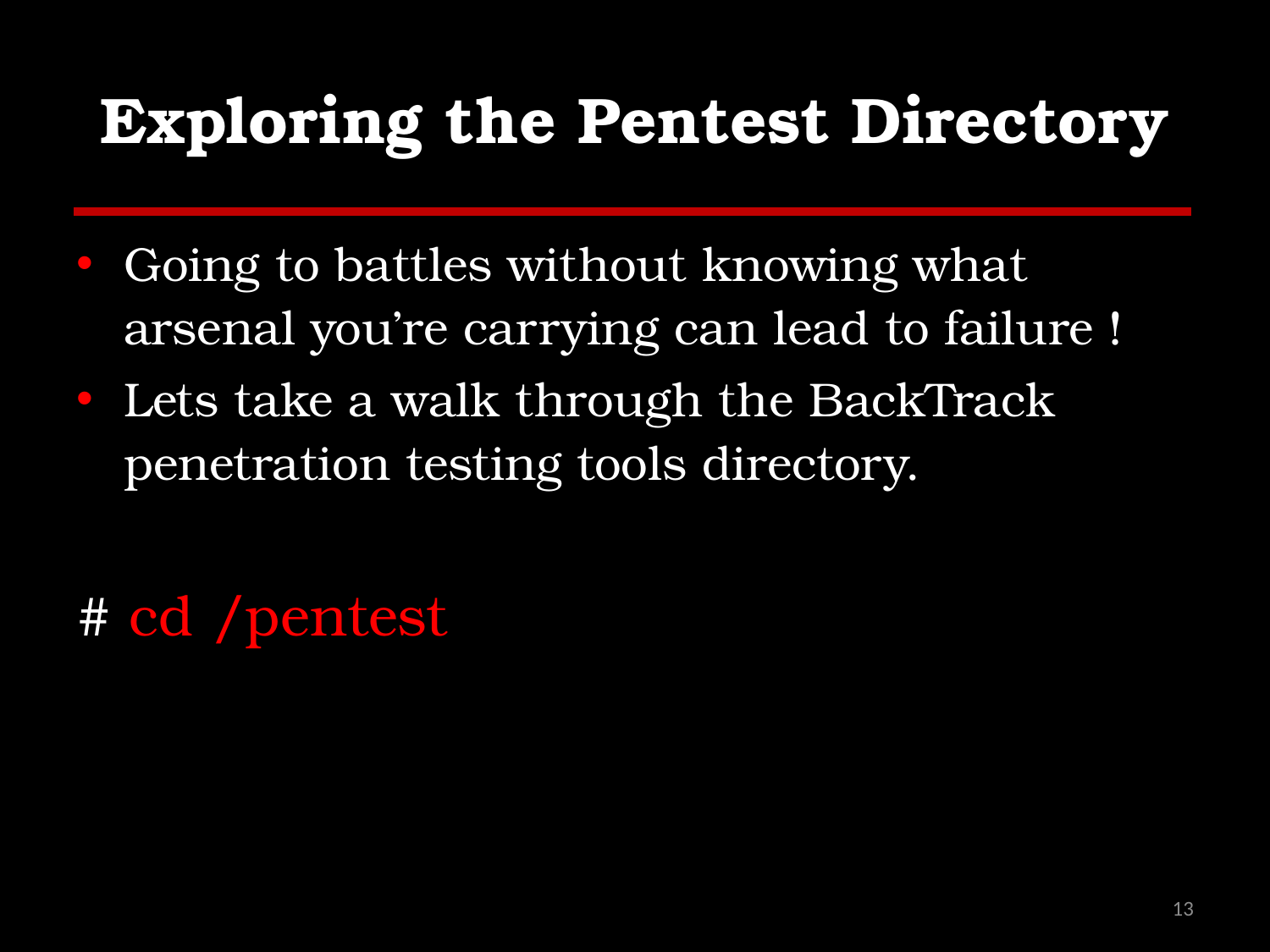

# Exploring the Pentest Directory
Going to battles without knowing what arsenal you’re carrying can lead to failure !
Lets take a walk through the BackTrack penetration testing tools directory.

# cd /pentest
13